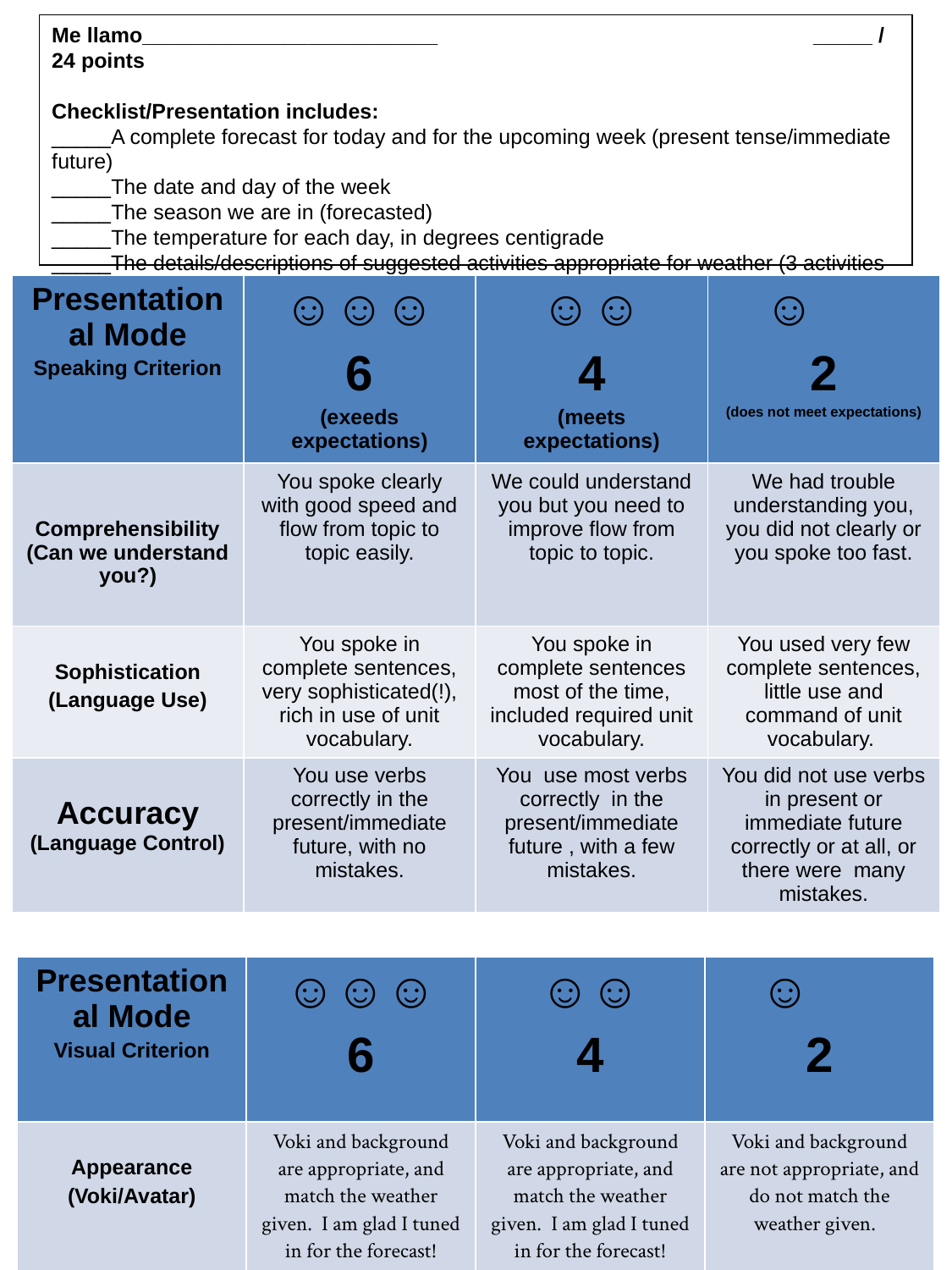

Me llamo_________________________ 			_____ / 24 points

Checklist/Presentation includes:
_____A complete forecast for today and for the upcoming week (present tense/immediate future)
_____The date and day of the week
_____The season we are in (forecasted)
_____The temperature for each day, in degrees centigrade
_____The details/descriptions of suggested activities appropriate for weather (3 activities total)
_____A voki appropriate for the season and a background appropriate for the season

| Presentational Mode Speaking Criterion | ☺☺☺ 6 (exeeds expectations) | ☺☺ 4 (meets expectations) | ☺ 2 (does not meet expectations) |
| --- | --- | --- | --- |
| Comprehensibility (Can we understand you?) | You spoke clearly with good speed and flow from topic to topic easily. | We could understand you but you need to improve flow from topic to topic. | We had trouble understanding you, you did not clearly or you spoke too fast. |
| Sophistication (Language Use) | You spoke in complete sentences, very sophisticated(!), rich in use of unit vocabulary. | You spoke in complete sentences most of the time, included required unit vocabulary. | You used very few complete sentences, little use and command of unit vocabulary. |
| Accuracy (Language Control) | You use verbs correctly in the present/immediate future, with no mistakes. | You use most verbs correctly in the present/immediate future , with a few mistakes. | You did not use verbs in present or immediate future correctly or at all, or there were many mistakes. |
| Presentational Mode Visual Criterion | ☺☺☺ 6 | ☺☺ 4 | ☺ 2 |
| --- | --- | --- | --- |
| Appearance (Voki/Avatar) | Voki and background are appropriate, and match the weather given. I am glad I tuned in for the forecast! | Voki and background are appropriate, and match the weather given. I am glad I tuned in for the forecast! | Voki and background are not appropriate, and do not match the weather given. |